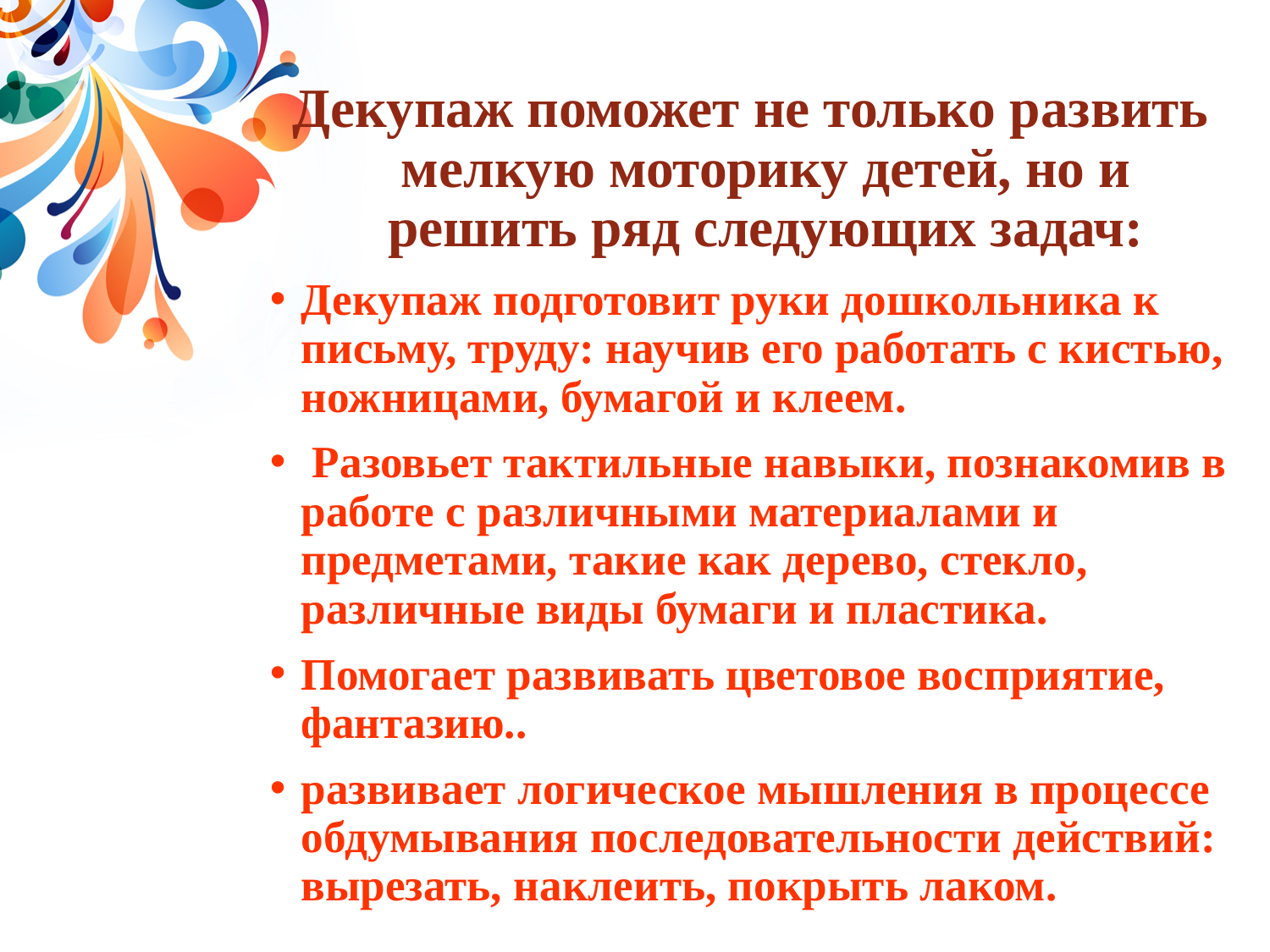

#
Декупаж поможет не только развить мелкую моторику детей, но и решить ряд следующих задач:
Декупаж подготовит руки дошкольника к письму, труду: научив его работать с кистью, ножницами, бумагой и клеем.
 Разовьет тактильные навыки, познакомив в работе с различными материалами и предметами, такие как дерево, стекло, различные виды бумаги и пластика.
Помогает развивать цветовое восприятие, фантазию..
развивает логическое мышления в процессе обдумывания последовательности действий: вырезать, наклеить, покрыть лаком.